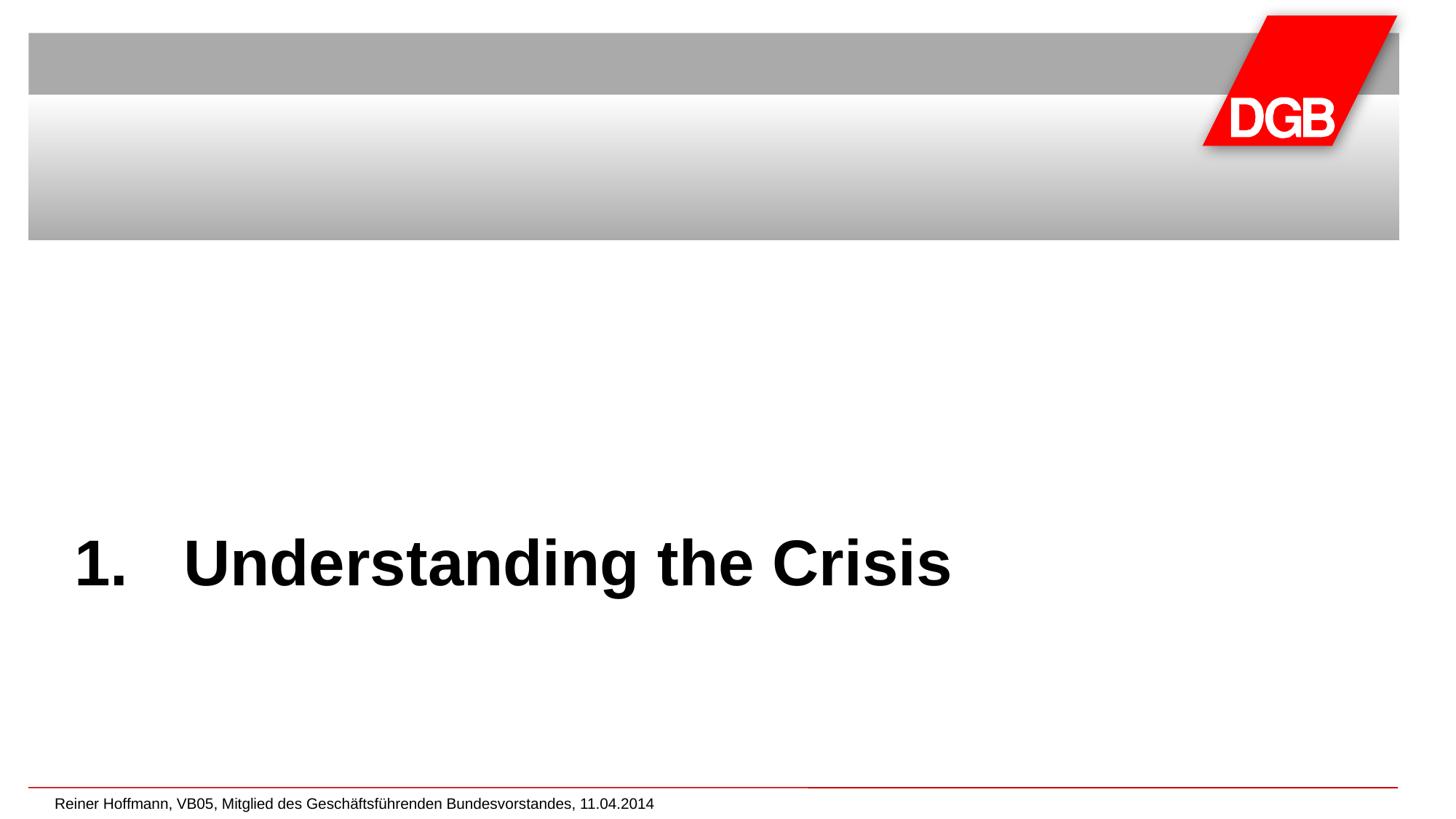

# 1.	Understanding the Crisis
Reiner Hoffmann, VB05, Mitglied des Geschäftsführenden Bundesvorstandes, 11.04.2014